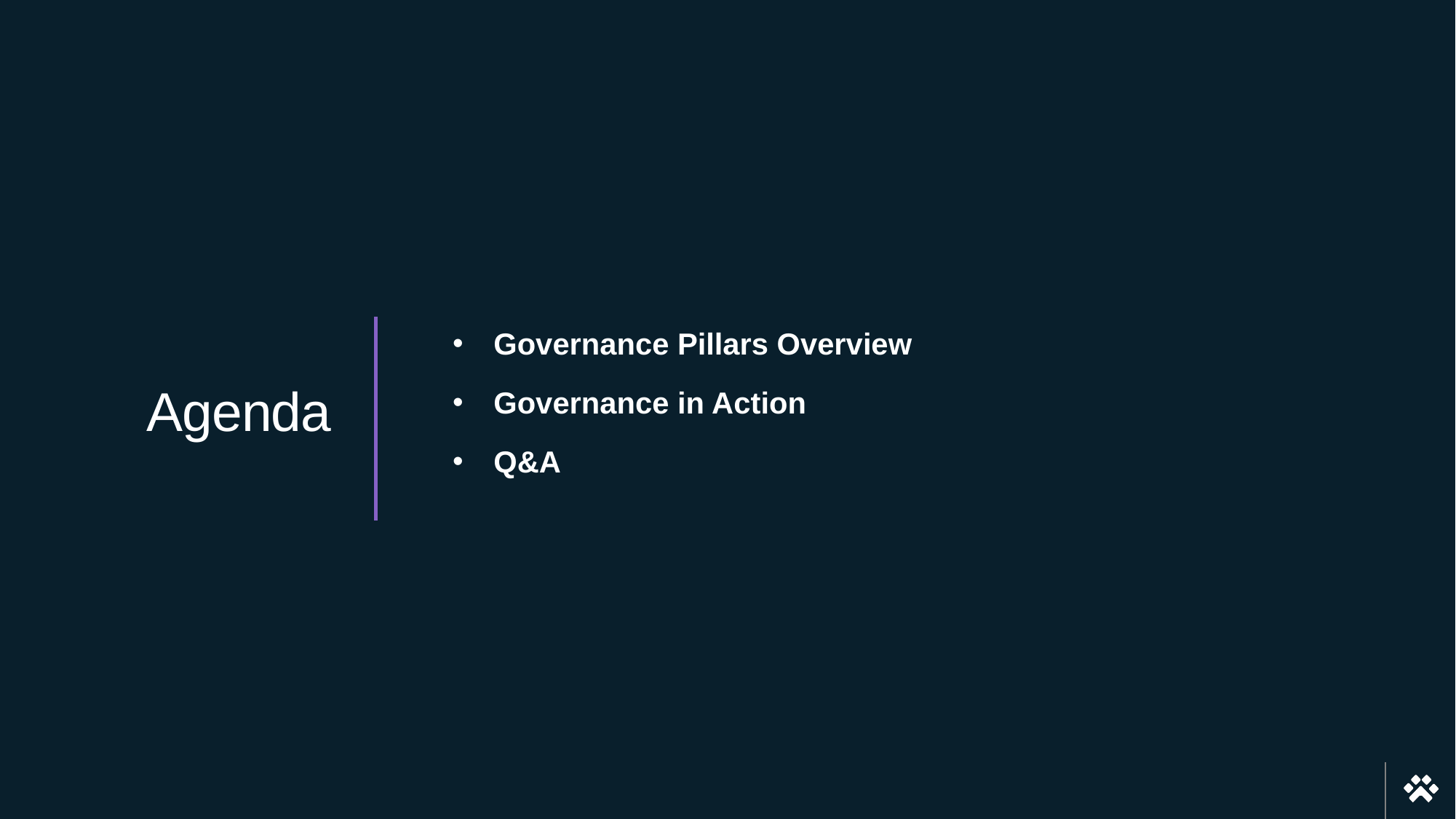

Governance Pillars Overview
Governance in Action
Q&A
Agenda